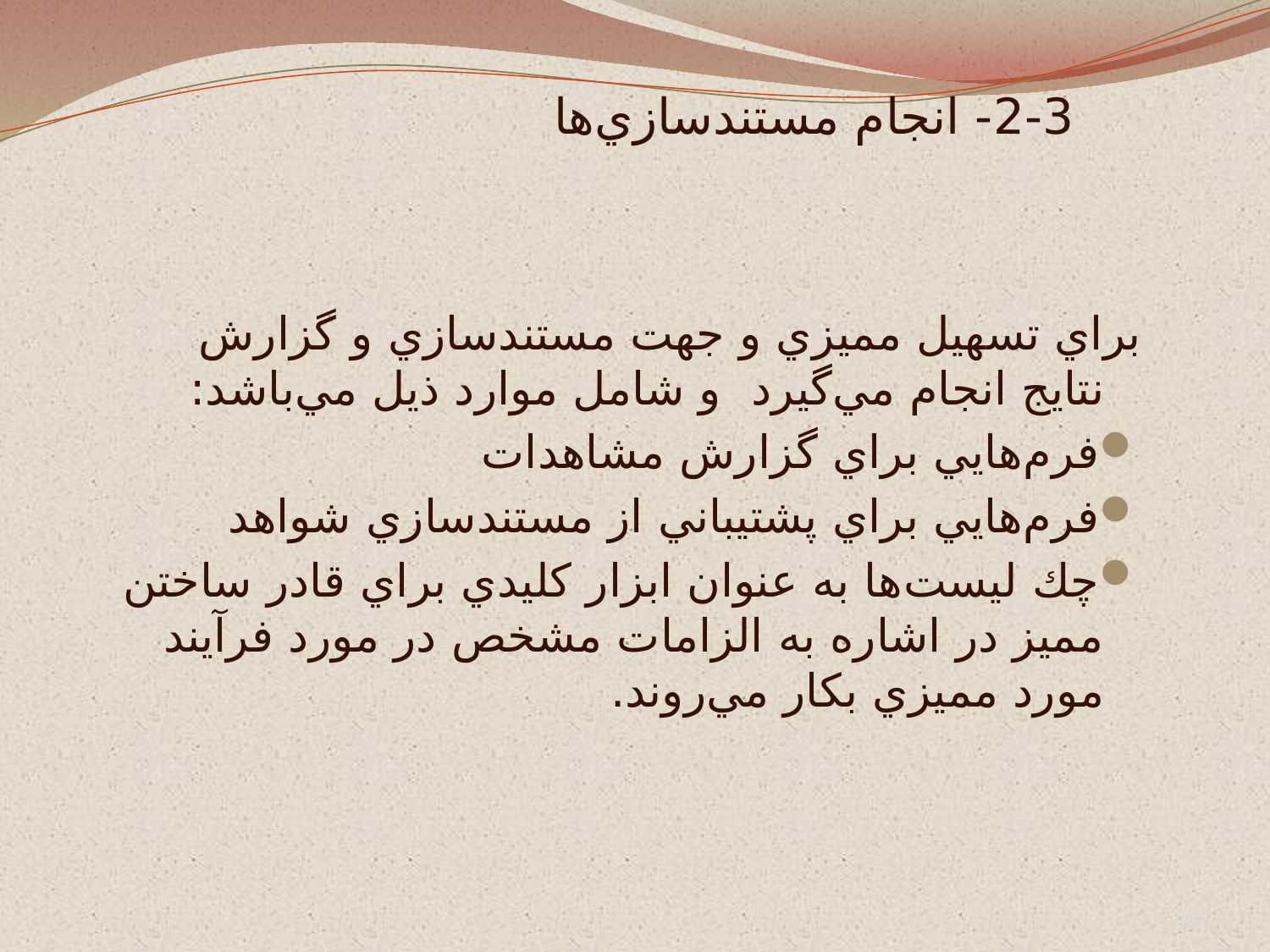

# 2-3- انجام مستندسازي‌ها
براي تسهيل مميزي و جهت مستندسازي و گزارش نتايج انجام مي‌گيرد  و شامل موارد ذيل مي‌باشد:
فرم‌هايي براي گزارش مشاهدات
فرم‌هايي براي پشتيباني از مستندسازي شواهد
چك ليست‌ها به عنوان ابزار كليدي براي قادر ساختن مميز در اشاره به الزامات مشخص در مورد فرآيند مورد مميزي بكار مي‌روند.
180